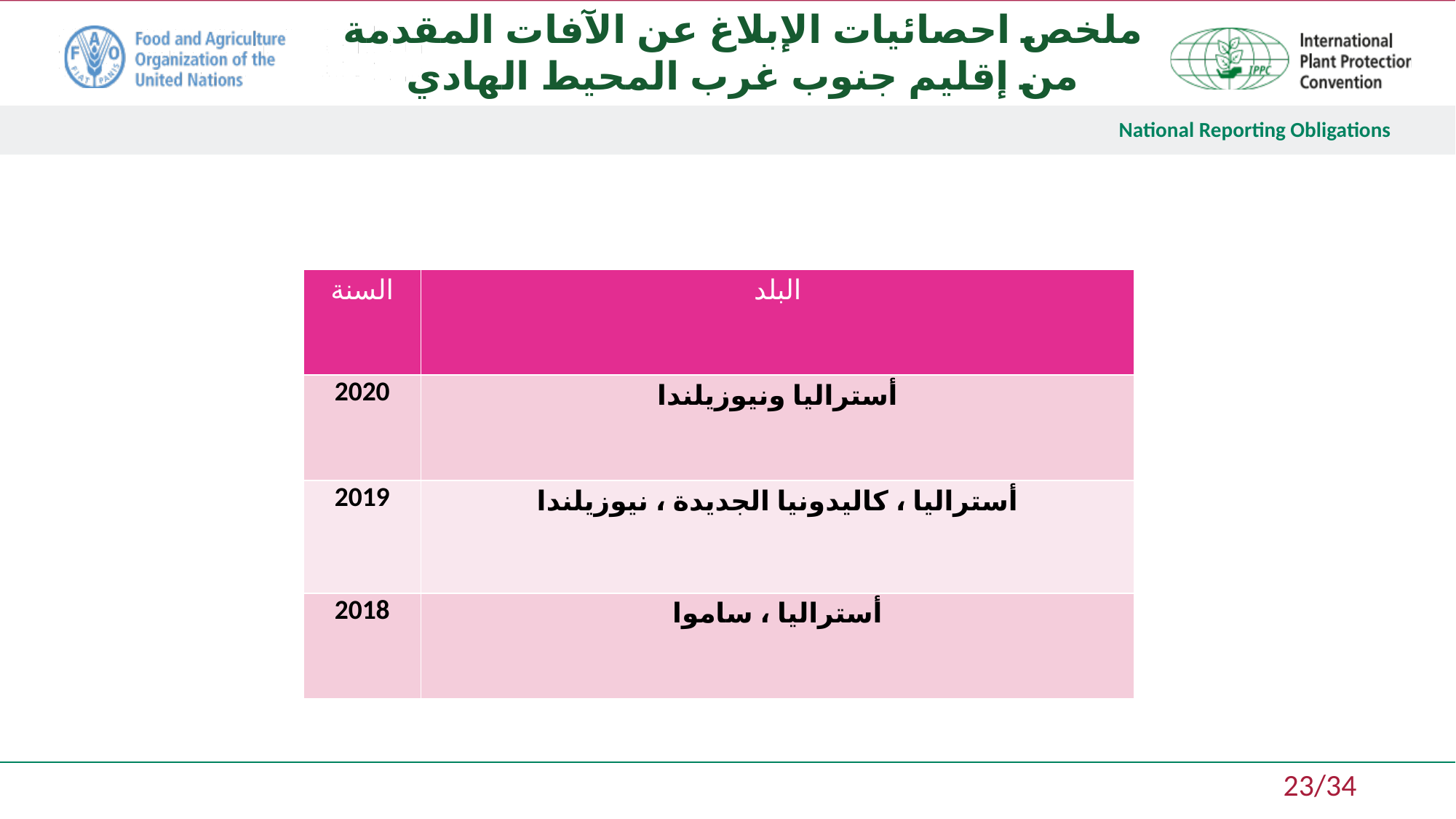

ملخص احصائيات الإبلاغ عن الآفات المقدمة من إقليم جنوب غرب المحيط الهادي
| السنة | البلد |
| --- | --- |
| 2020 | أستراليا ونيوزيلندا |
| 2019 | أستراليا ، كاليدونيا الجديدة ، نيوزيلندا |
| 2018 | أستراليا ، ساموا |